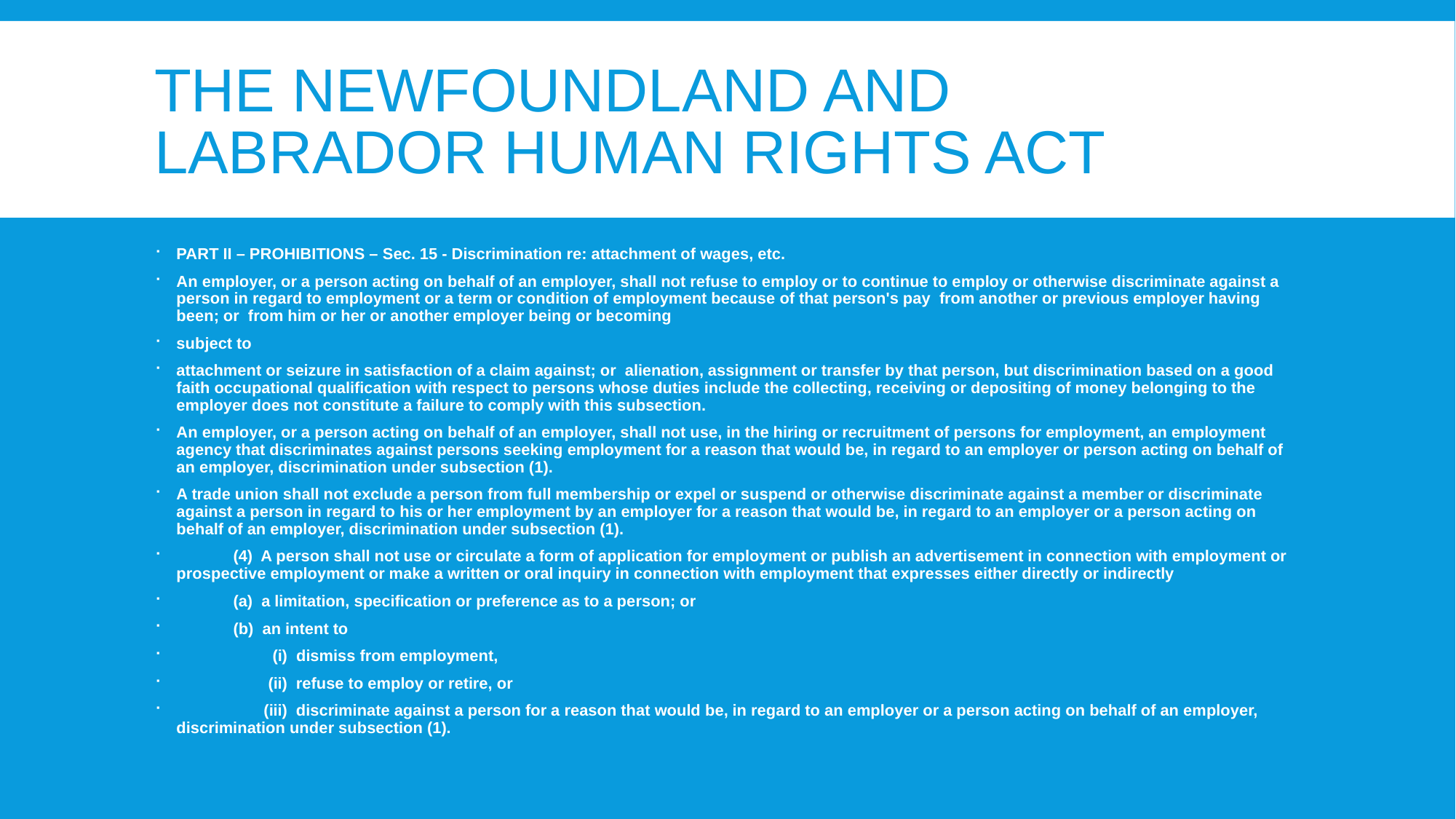

# The Newfoundland and Labrador Human Rights Act
PART II – PROHIBITIONS – Sec. 15 - Discrimination re: attachment of wages, etc.
An employer, or a person acting on behalf of an employer, shall not refuse to employ or to continue to employ or otherwise discriminate against a person in regard to employment or a term or condition of employment because of that person's pay  from another or previous employer having been; or  from him or her or another employer being or becoming
subject to
attachment or seizure in satisfaction of a claim against; or  alienation, assignment or transfer by that person, but discrimination based on a good faith occupational qualification with respect to persons whose duties include the collecting, receiving or depositing of money belonging to the employer does not constitute a failure to comply with this subsection.
An employer, or a person acting on behalf of an employer, shall not use, in the hiring or recruitment of persons for employment, an employment agency that discriminates against persons seeking employment for a reason that would be, in regard to an employer or person acting on behalf of an employer, discrimination under subsection (1).
A trade union shall not exclude a person from full membership or expel or suspend or otherwise discriminate against a member or discriminate against a person in regard to his or her employment by an employer for a reason that would be, in regard to an employer or a person acting on behalf of an employer, discrimination under subsection (1).
             (4)  A person shall not use or circulate a form of application for employment or publish an advertisement in connection with employment or prospective employment or make a written or oral inquiry in connection with employment that expresses either directly or indirectly
             (a)  a limitation, specification or preference as to a person; or
             (b)  an intent to
                      (i)  dismiss from employment,
                     (ii)  refuse to employ or retire, or
                    (iii)  discriminate against a person for a reason that would be, in regard to an employer or a person acting on behalf of an employer, discrimination under subsection (1).